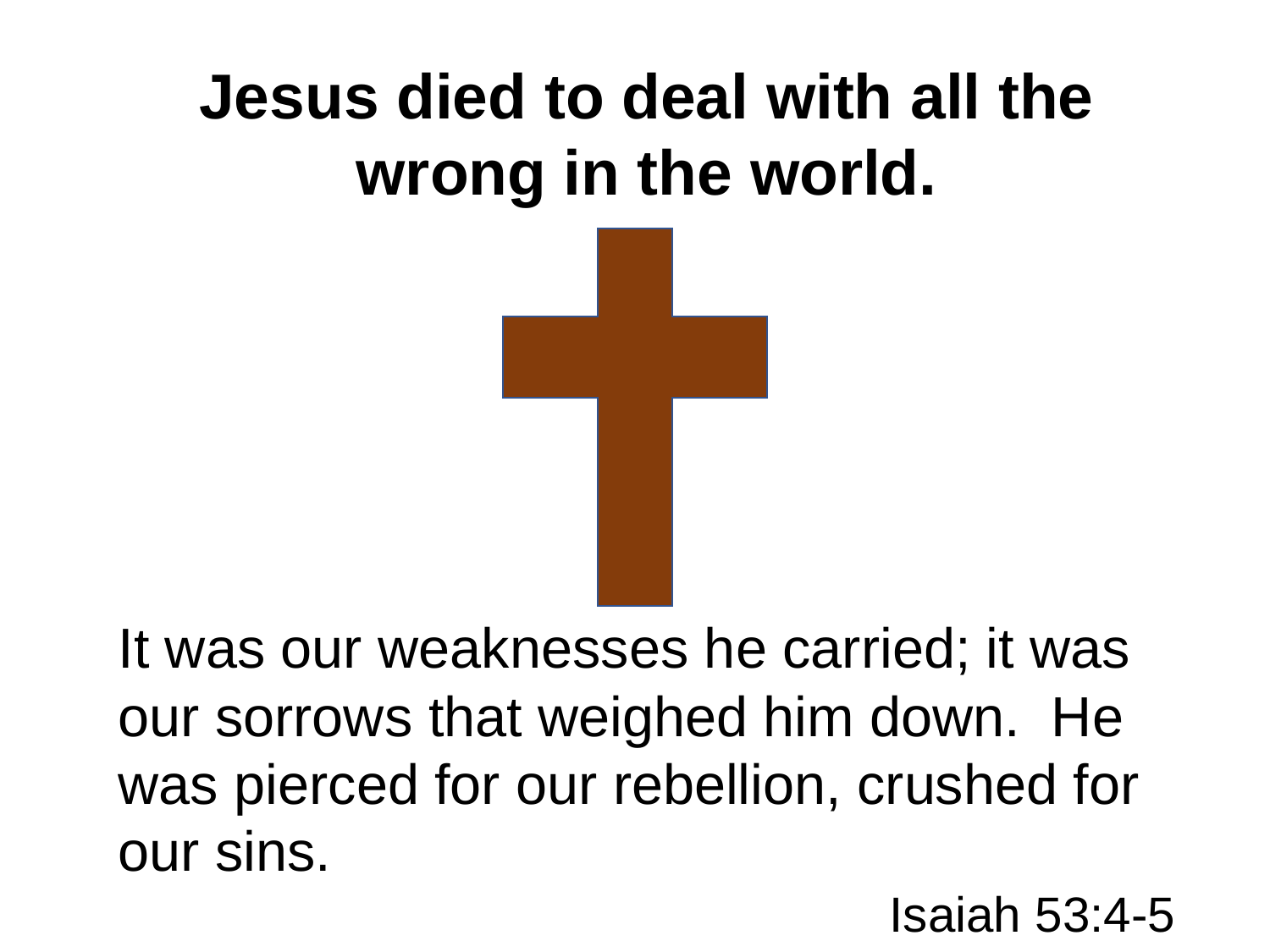

Jesus died to deal with all the wrong in the world.

It was our weaknesses he carried; it was our sorrows that weighed him down.  He was pierced for our rebellion, crushed for our sins.
Isaiah 53:4-5